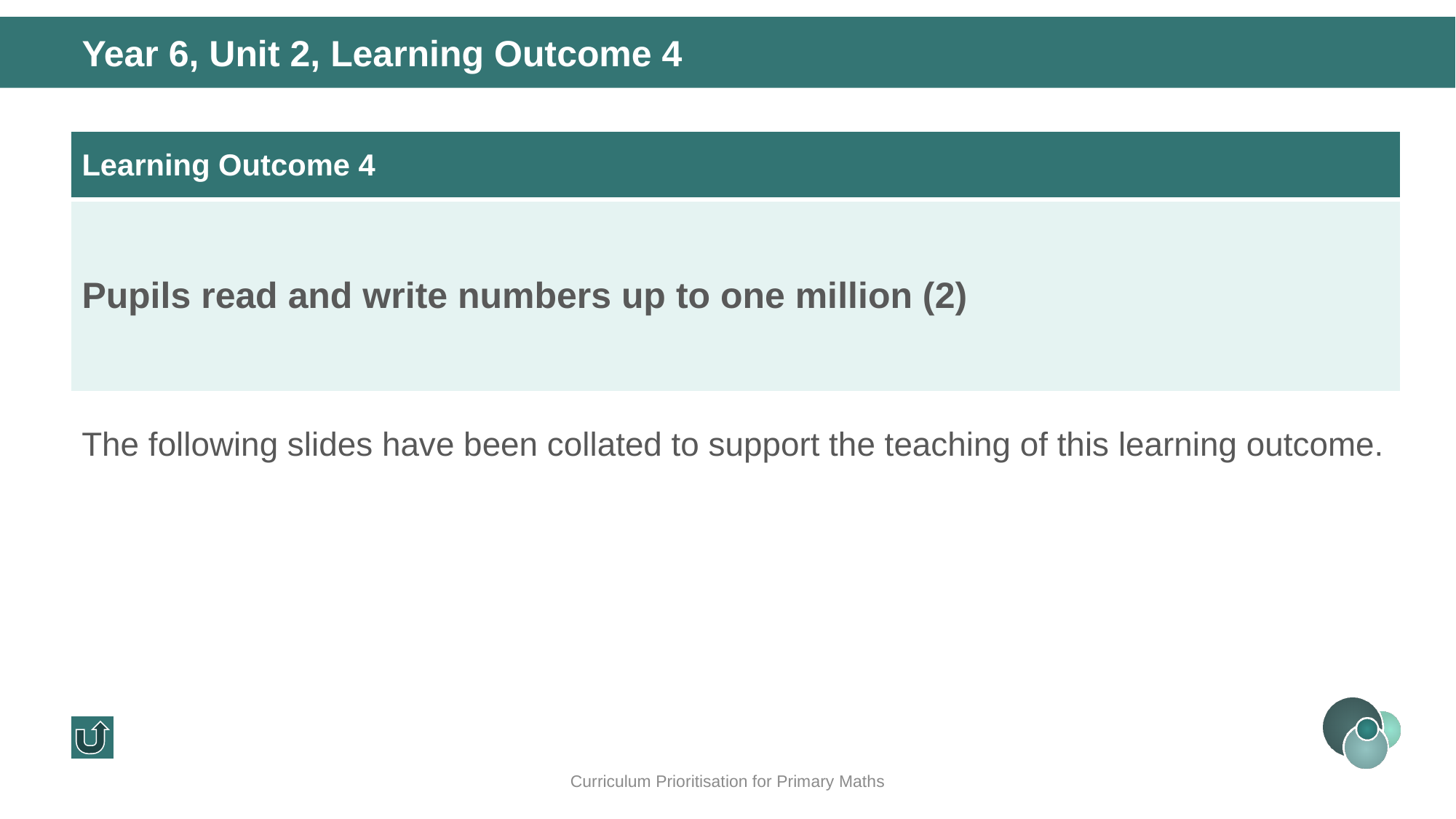

Year 6, Unit 2, Learning Outcome 4
| Learning Outcome 4 |
| --- |
| Pupils read and write numbers up to one million (2) |
The following slides have been collated to support the teaching of this learning outcome.

Curriculum Prioritisation for Primary Maths